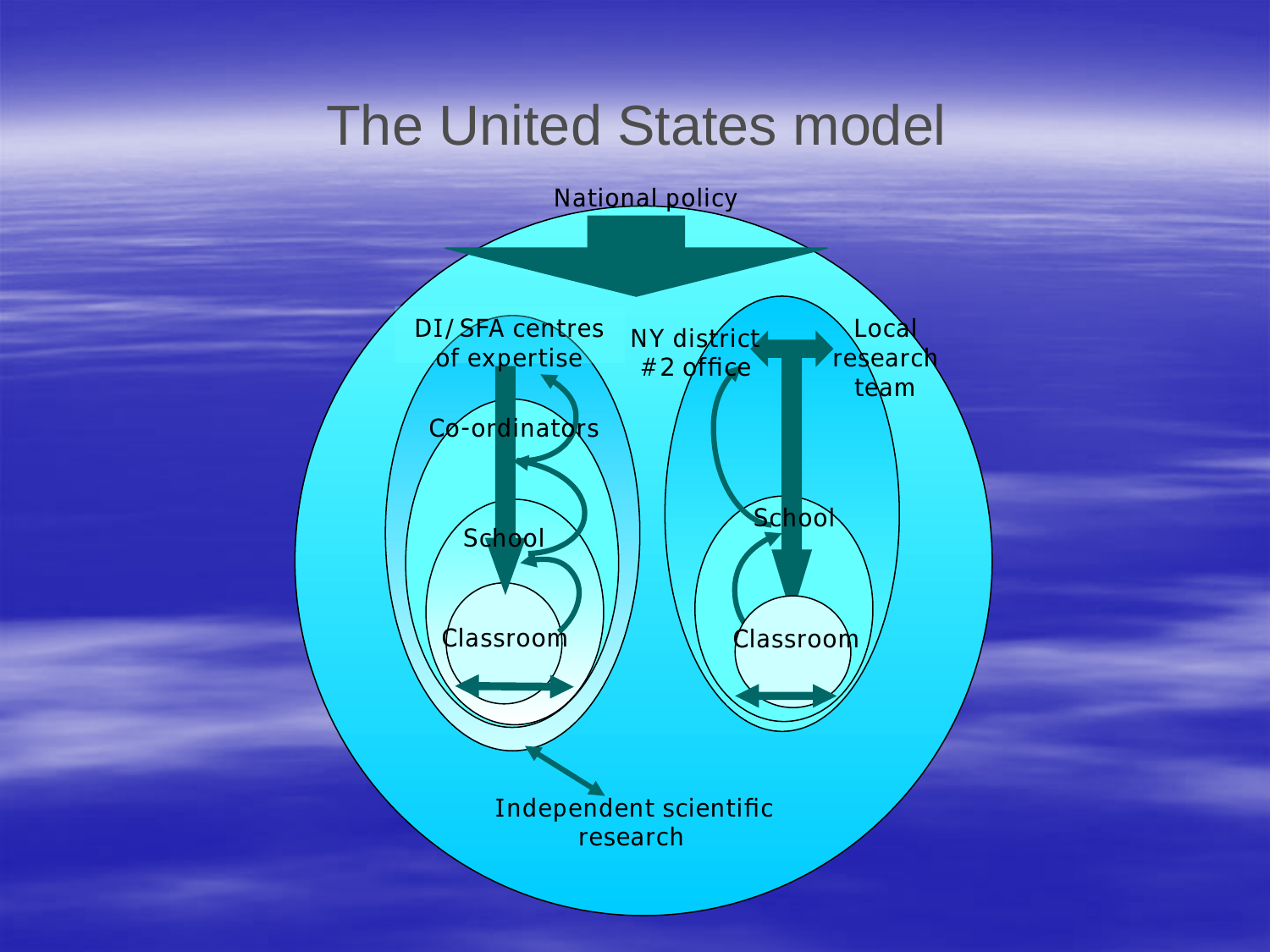

# The United States model
National policy

DI/SFA centres of expertise
Local research team

NY district #2 office

Co-ordinators

School

School

Classroom
Classroom

Independent scientific research